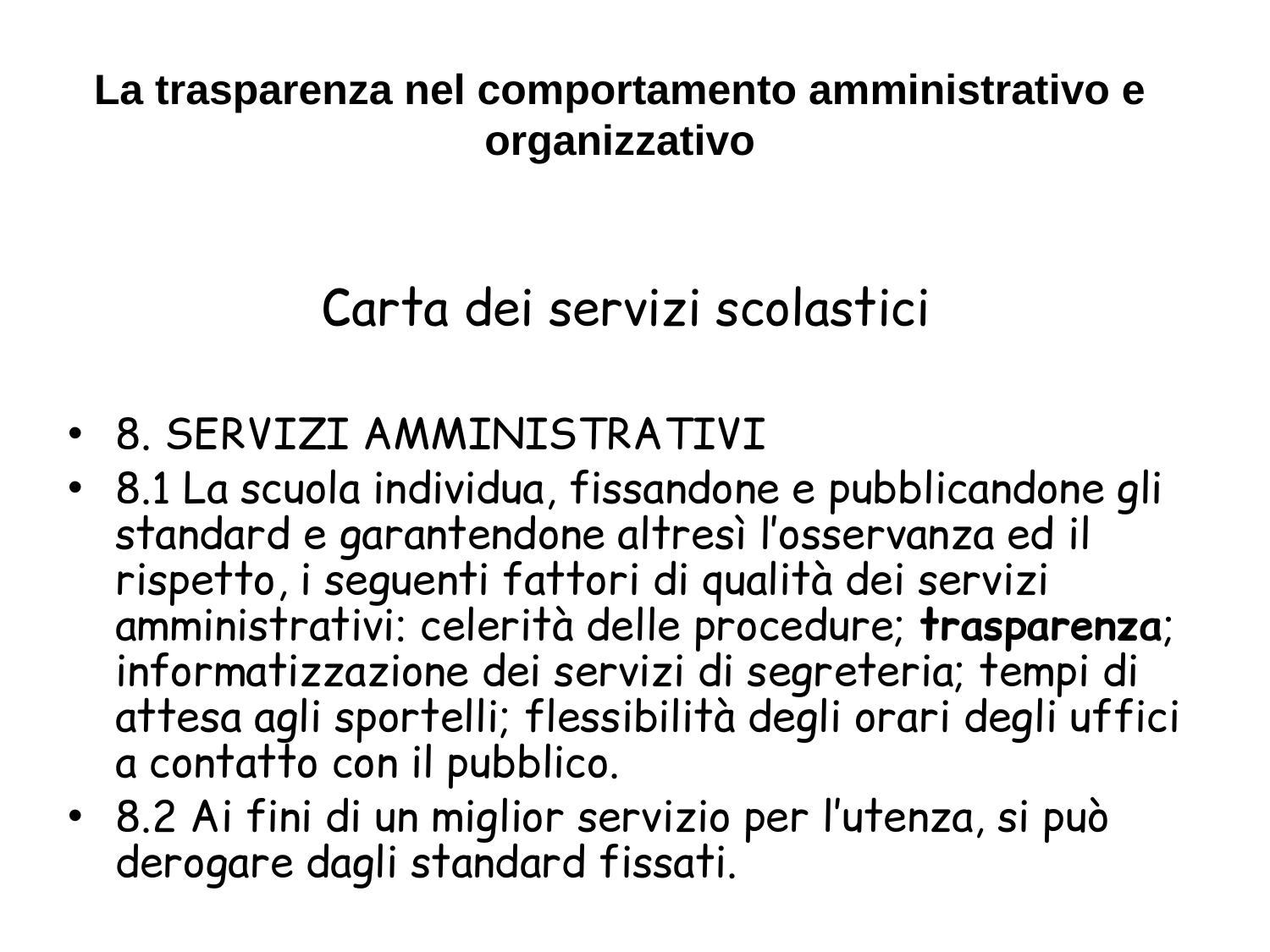

La trasparenza nel comportamento amministrativo e organizzativo
# Carta dei servizi scolastici
8. SERVIZI AMMINISTRATIVI
8.1 La scuola individua, fissandone e pubblicandone gli standard e garantendone altresì l’osservanza ed il rispetto, i seguenti fattori di qualità dei servizi amministrativi: celerità delle procedure; trasparenza; informatizzazione dei servizi di segreteria; tempi di attesa agli sportelli; flessibilità degli orari degli uffici a contatto con il pubblico.
8.2 Ai fini di un miglior servizio per l’utenza, si può derogare dagli standard fissati.